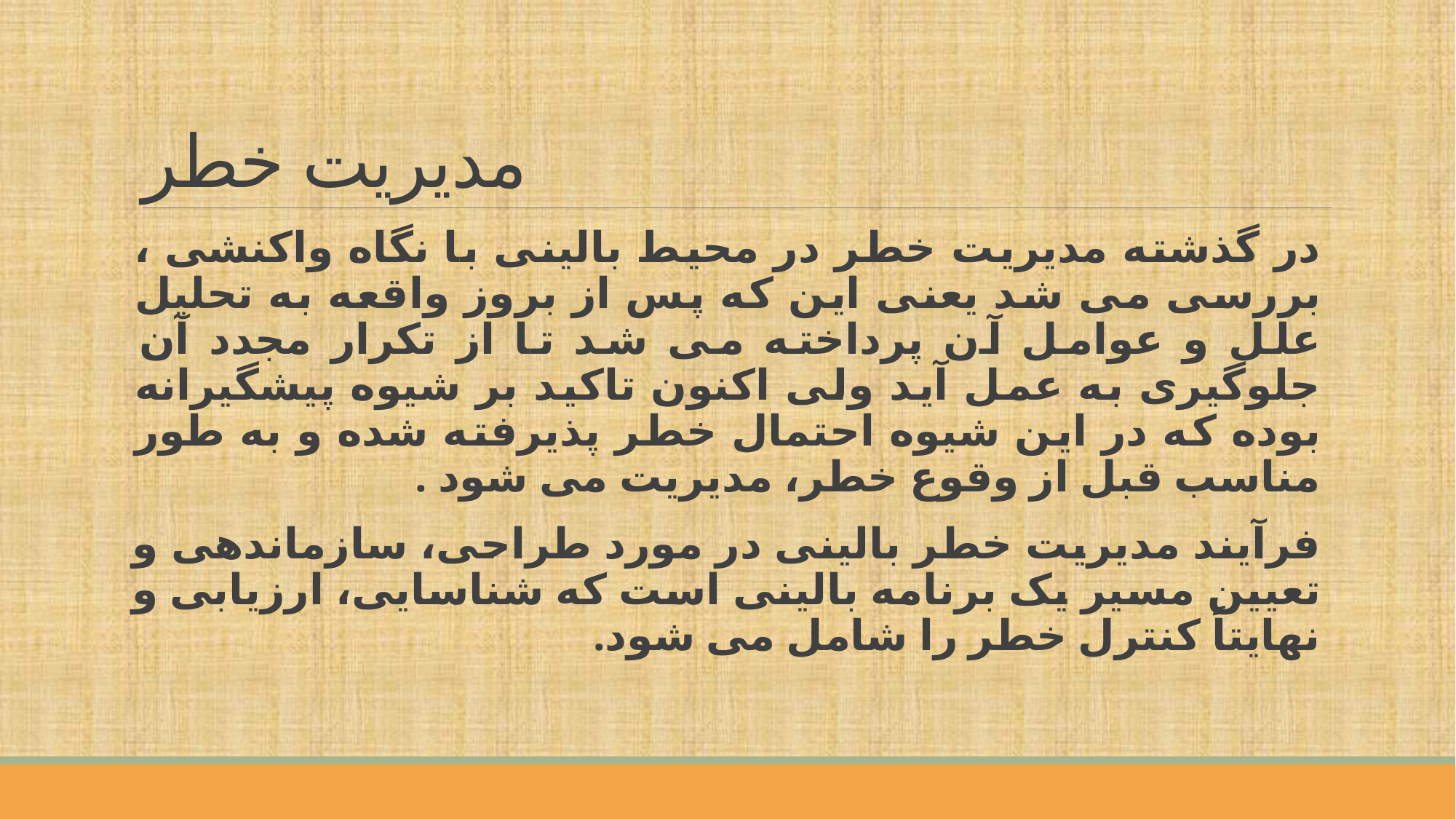

# مدیریت خطر
در گذشته مدیریت خطر در محیط بالینی با نگاه واکنشی ، بررسی می شد یعنی این که پس از بروز واقعه به تحلیل علل و عوامل آن پرداخته می شد تا از تکرار مجدد آن جلوگیری به عمل آید ولی اکنون تاکید بر شیوه پیشگیرانه بوده که در این شیوه احتمال خطر پذیرفته شده و به طور مناسب قبل از وقوع خطر، مدیریت می شود .
فرآیند مدیریت خطر بالینی در مورد طراحی، سازماندهی و تعیین مسیر یک برنامه بالینی است که شناسایی، ارزیابی و نهایتاً کنترل خطر را شامل می شود.